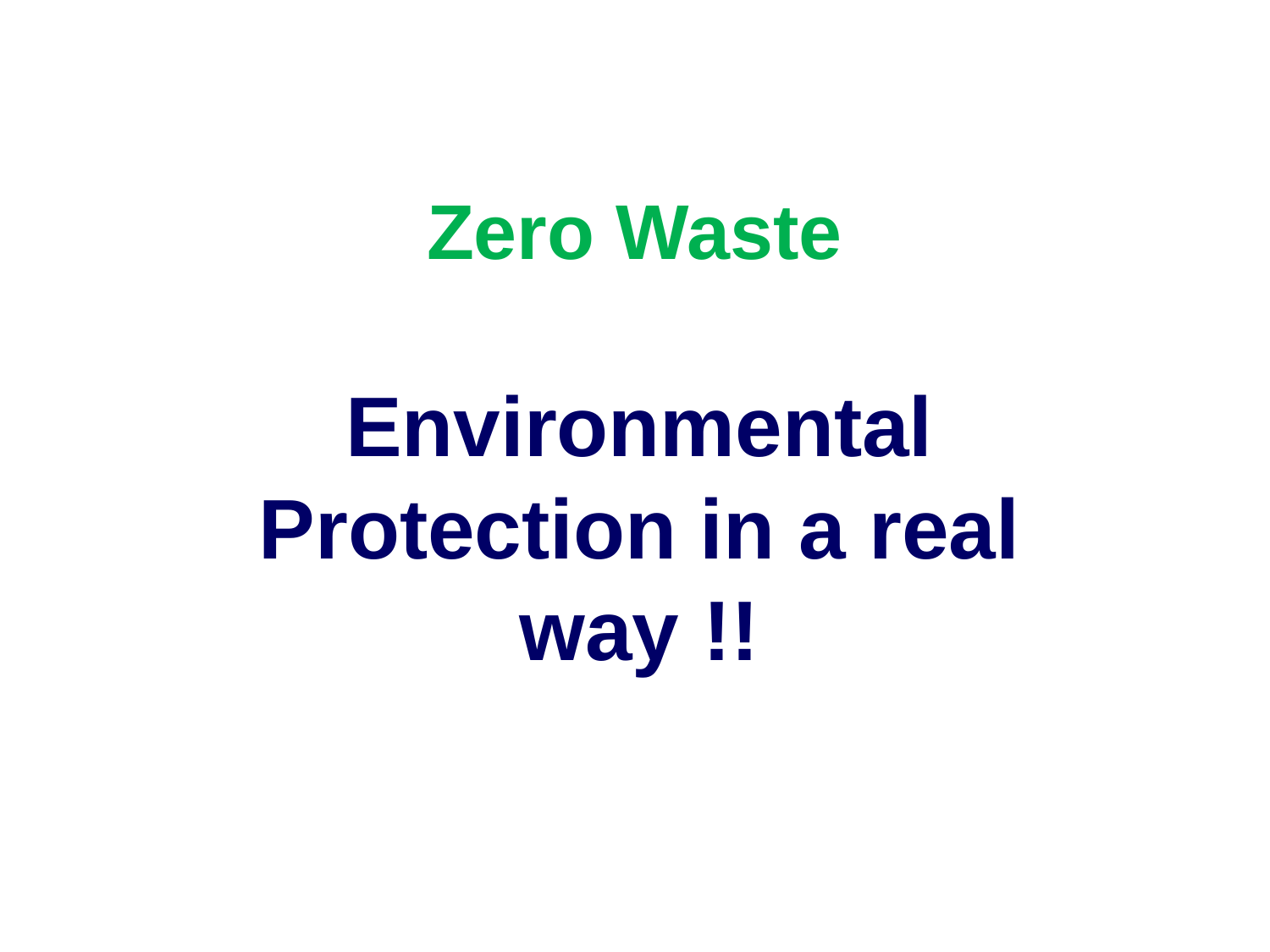

# Zero Waste
Environmental Protection in a real way !!